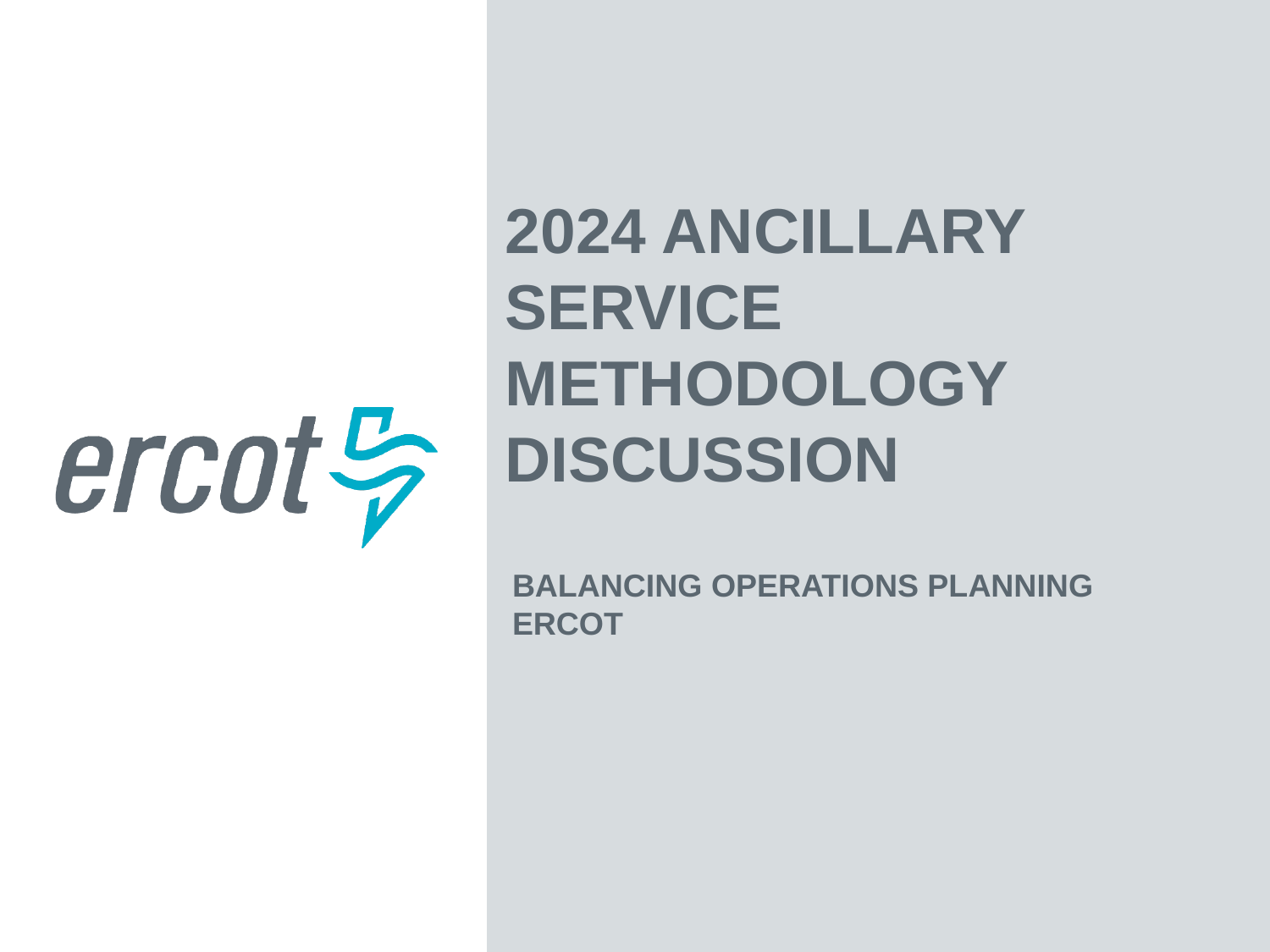

2024 Ancillary Service Methodology Discussion
Balancing Operations Planning
ERCOT